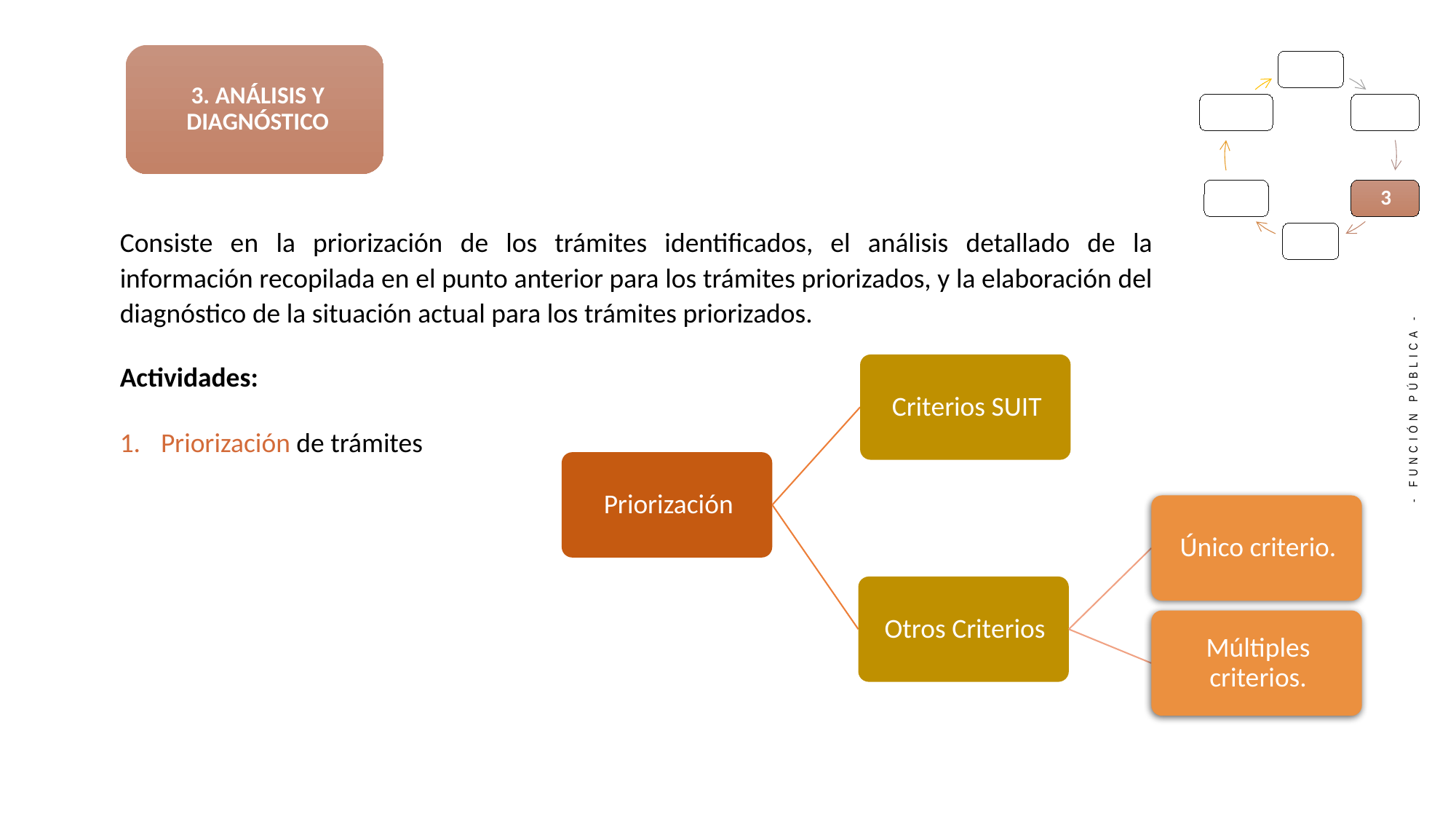

3. ANÁLISIS Y DIAGNÓSTICO

3

Consiste en la priorización de los trámites identificados, el análisis detallado de la información recopilada en el punto anterior para los trámites priorizados, y la elaboración del diagnóstico de la situación actual para los trámites priorizados.

Actividades:

Priorización de trámites

Priorización

Criterios SUIT

Otros Criterios

Único criterio.

Múltiples criterios.